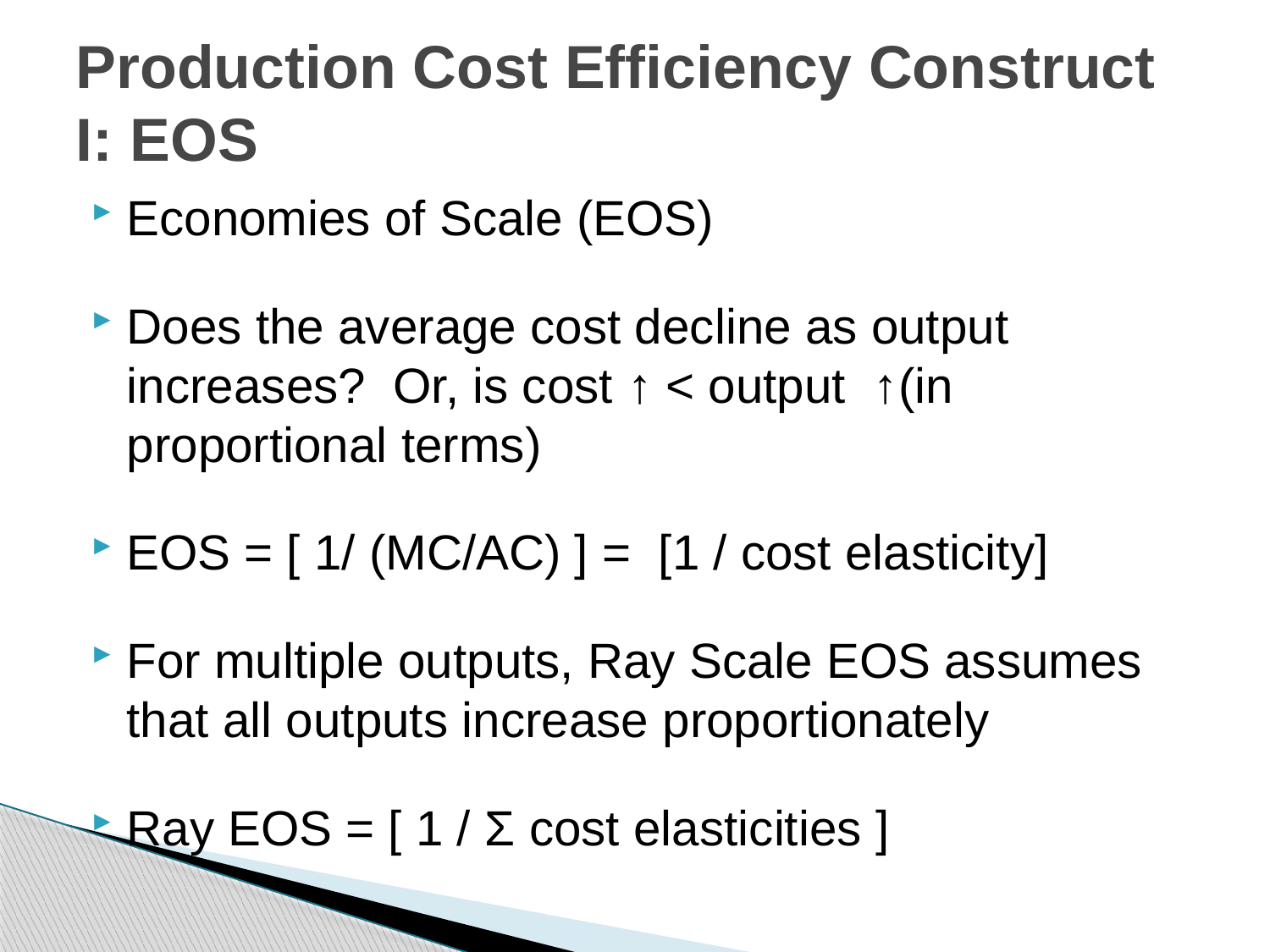

# Production Cost Efficiency Construct I: EOS
Economies of Scale (EOS)

Does the average cost decline as output increases?  Or, is cost ↑ < output  ↑(in proportional terms)

EOS = [ 1/ (MC/AC) ] =  [1 / cost elasticity]

For multiple outputs, Ray Scale EOS assumes that all outputs increase proportionately

Ray EOS = [ 1 / Σ cost elasticities ]